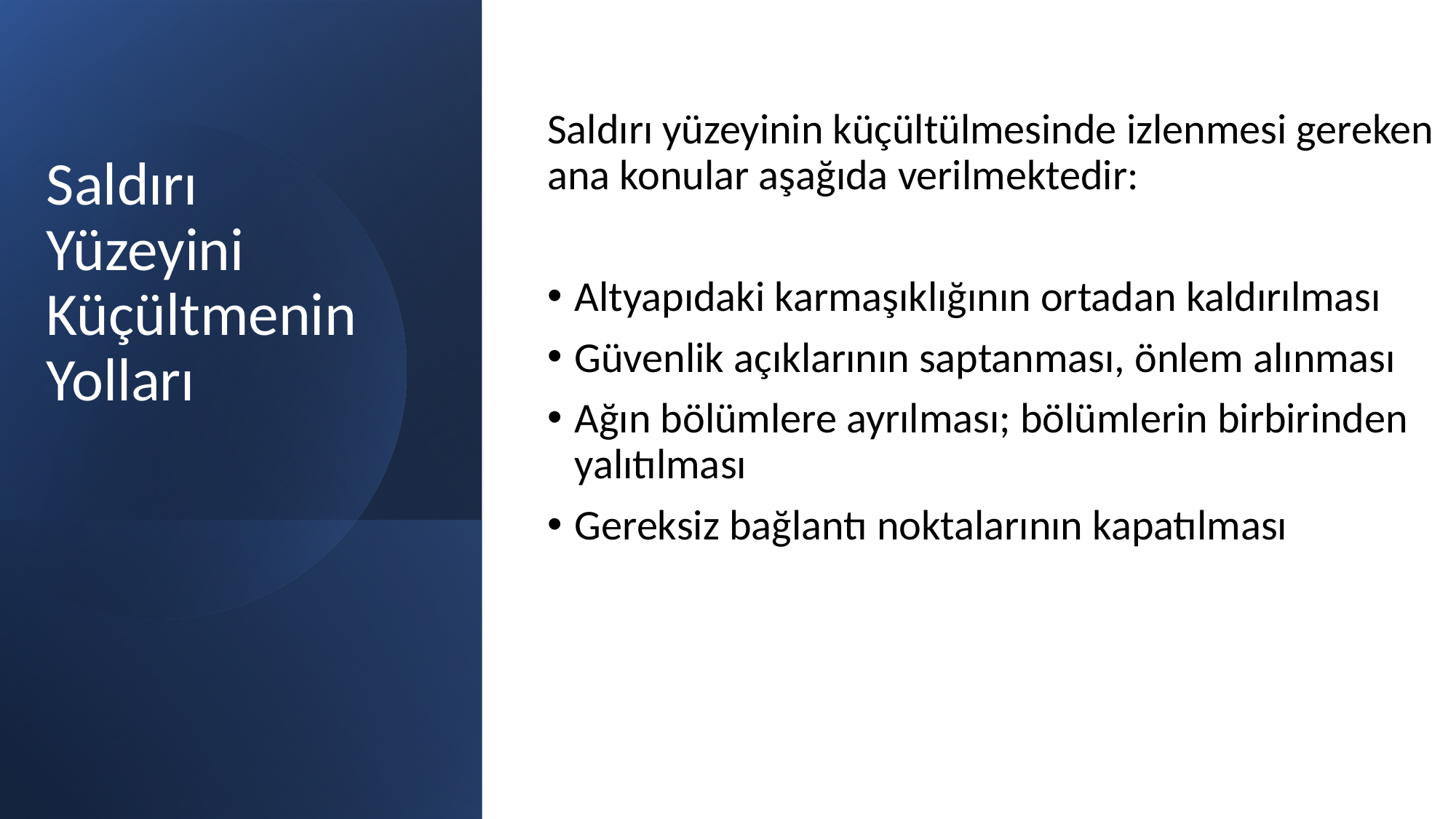

Saldırı yüzeyinin küçültülmesinde izlenmesi gereken ana konular aşağıda verilmektedir:

Altyapıdaki karmaşıklığının ortadan kaldırılması
Güvenlik açıklarının saptanması, önlem alınması
Ağın bölümlere ayrılması; bölümlerin birbirinden yalıtılması
Gereksiz bağlantı noktalarının kapatılması

# Saldırı Yüzeyini Küçültmenin Yolları